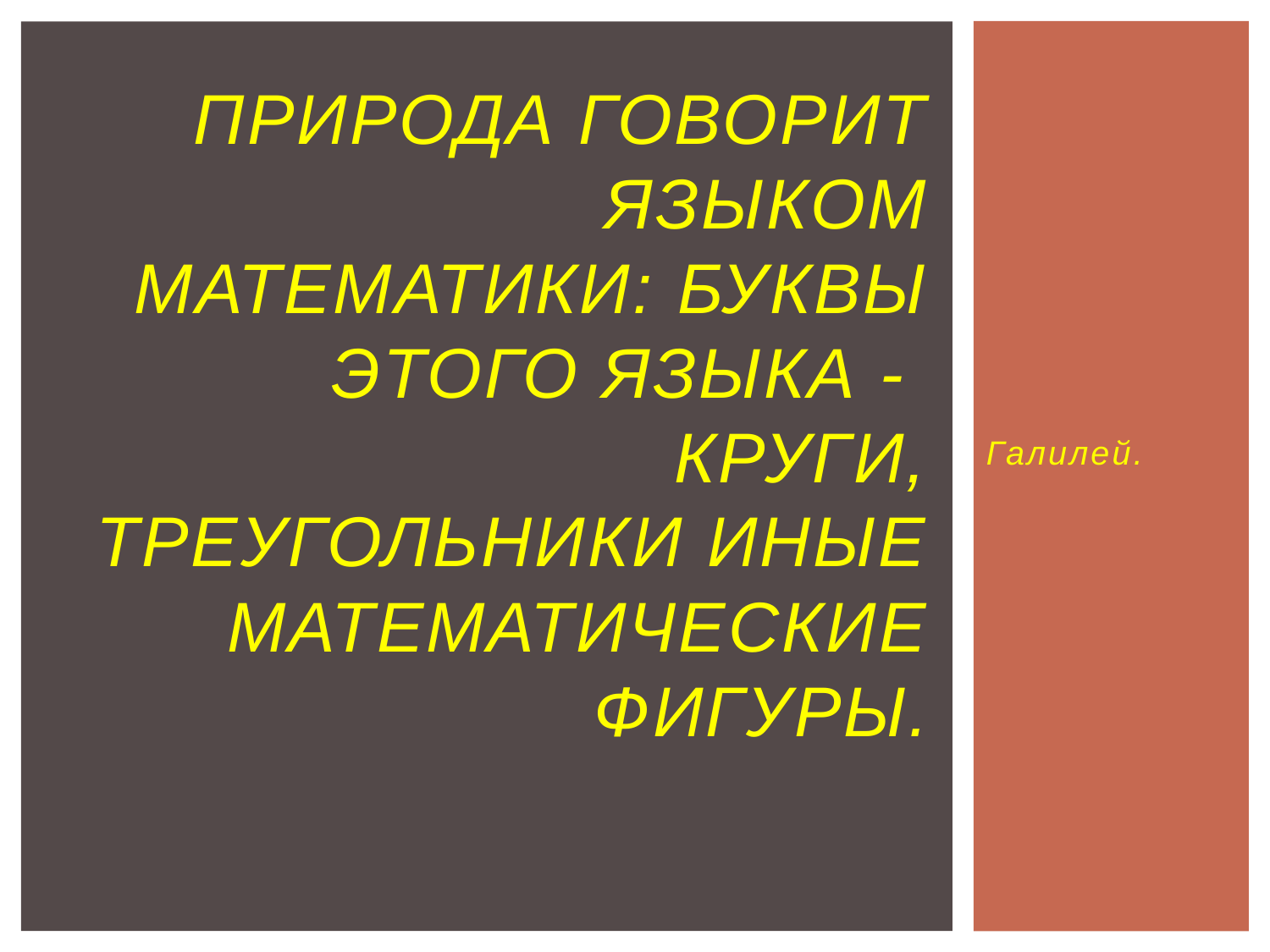

# Природа говорит языком математики: буквы этого языка -  круги, треугольники иные математические фигуры.
                                 Галилей.